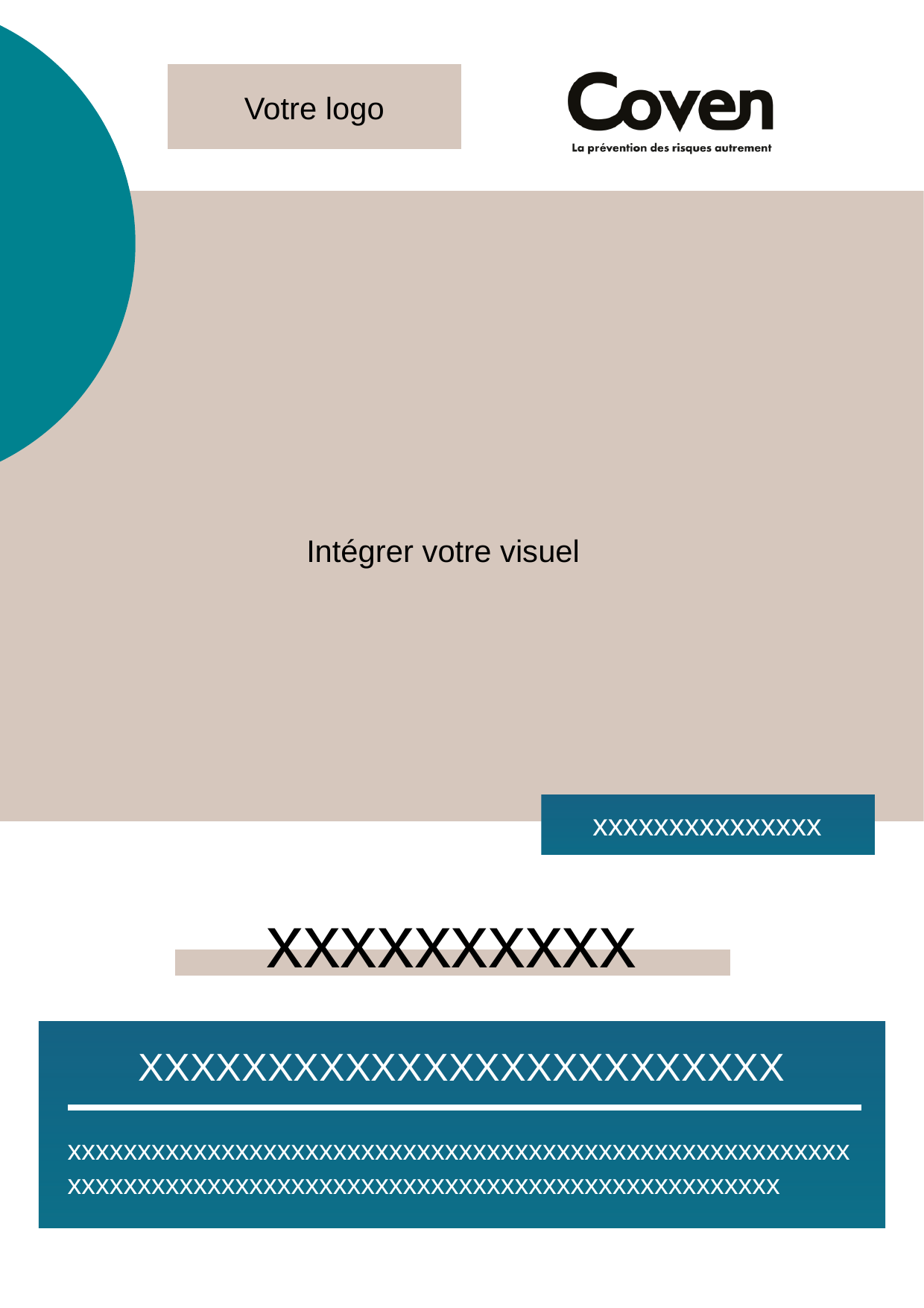

Votre logo

Intégrer votre visuel

xxxxxxxxxxxxxxx
xxxxxxxxxx

XXXXXXXXXXXXXXXXXXXXXXXXX

xxxxxxxxxxxxxxxxxxxxxxxxxxxxxxxxxxxxxxxxxxxxxxxxxxxxxxxxxxxxxxxxxxxxxxxxxxxxxxxxxxxxxxxxxxxxxxxxxxxxxxxxxxx